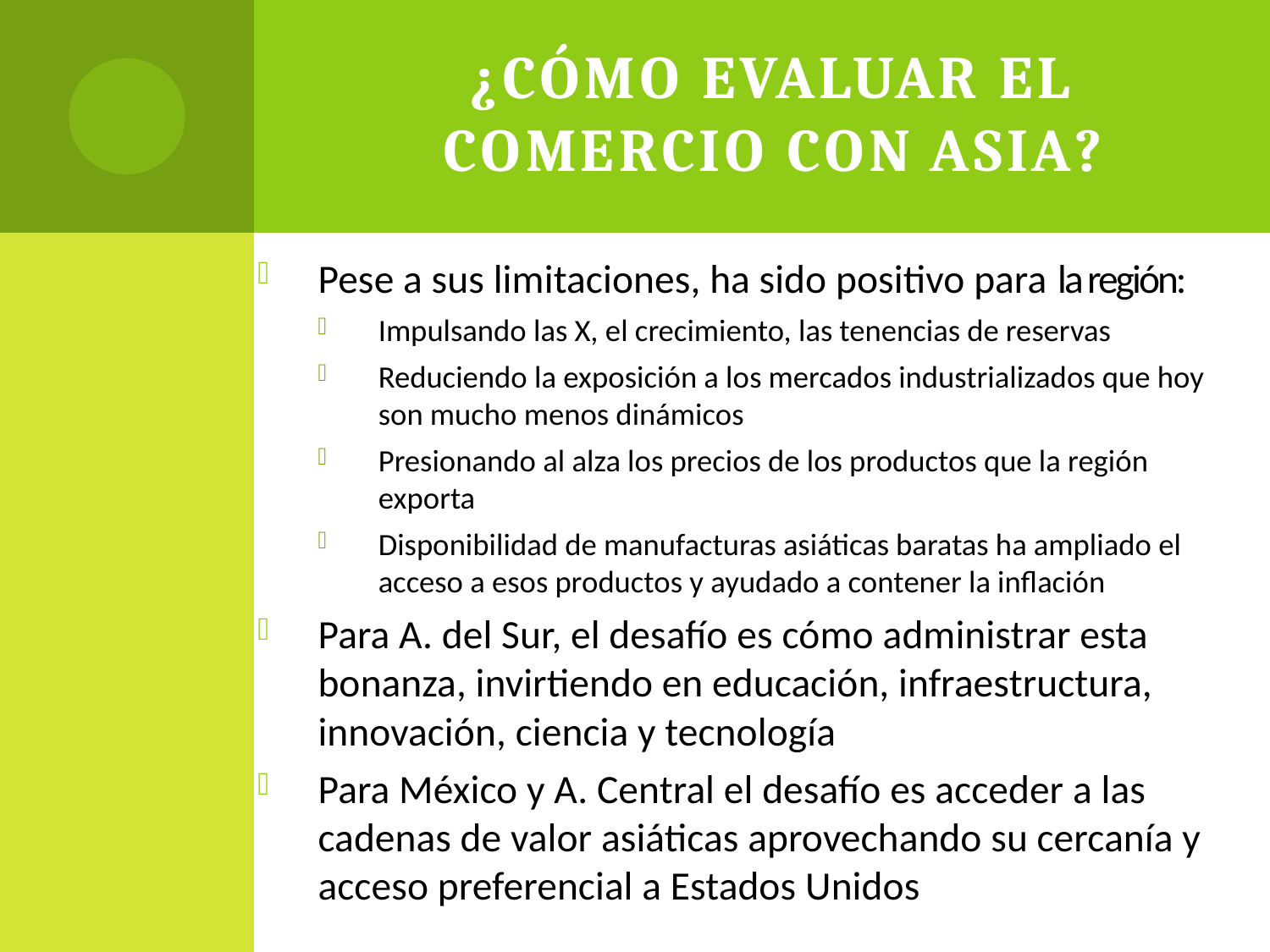

# ¿Cómo evaluar el comercio con Asia?
Pese a sus limitaciones, ha sido positivo para la región:
Impulsando las X, el crecimiento, las tenencias de reservas
Reduciendo la exposición a los mercados industrializados que hoy son mucho menos dinámicos
Presionando al alza los precios de los productos que la región exporta
Disponibilidad de manufacturas asiáticas baratas ha ampliado el acceso a esos productos y ayudado a contener la inflación
Para A. del Sur, el desafío es cómo administrar esta bonanza, invirtiendo en educación, infraestructura, innovación, ciencia y tecnología
Para México y A. Central el desafío es acceder a las cadenas de valor asiáticas aprovechando su cercanía y acceso preferencial a Estados Unidos